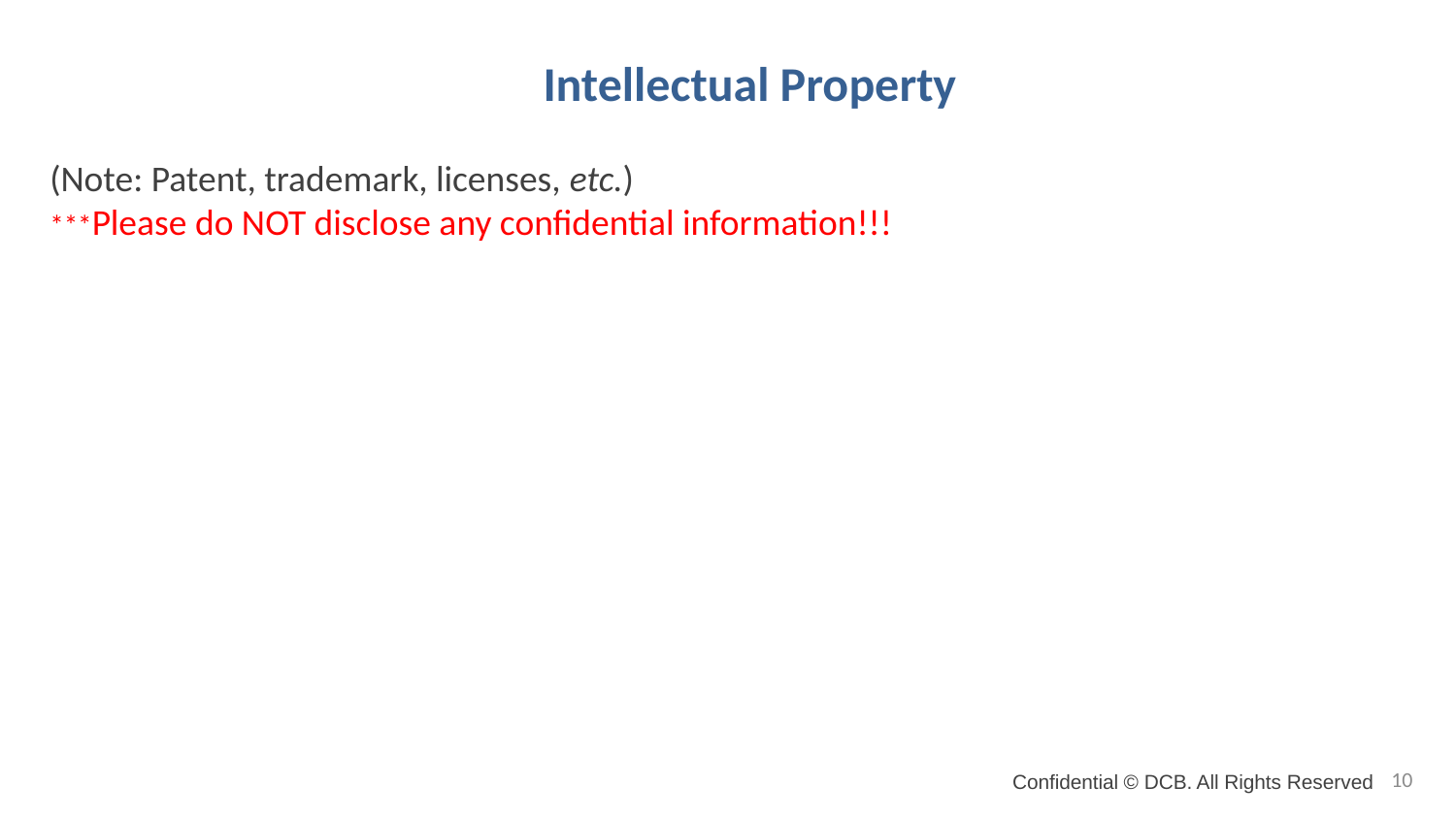

# Intellectual Property
(Note: Patent, trademark, licenses, etc.)
***Please do NOT disclose any confidential information!!!
10